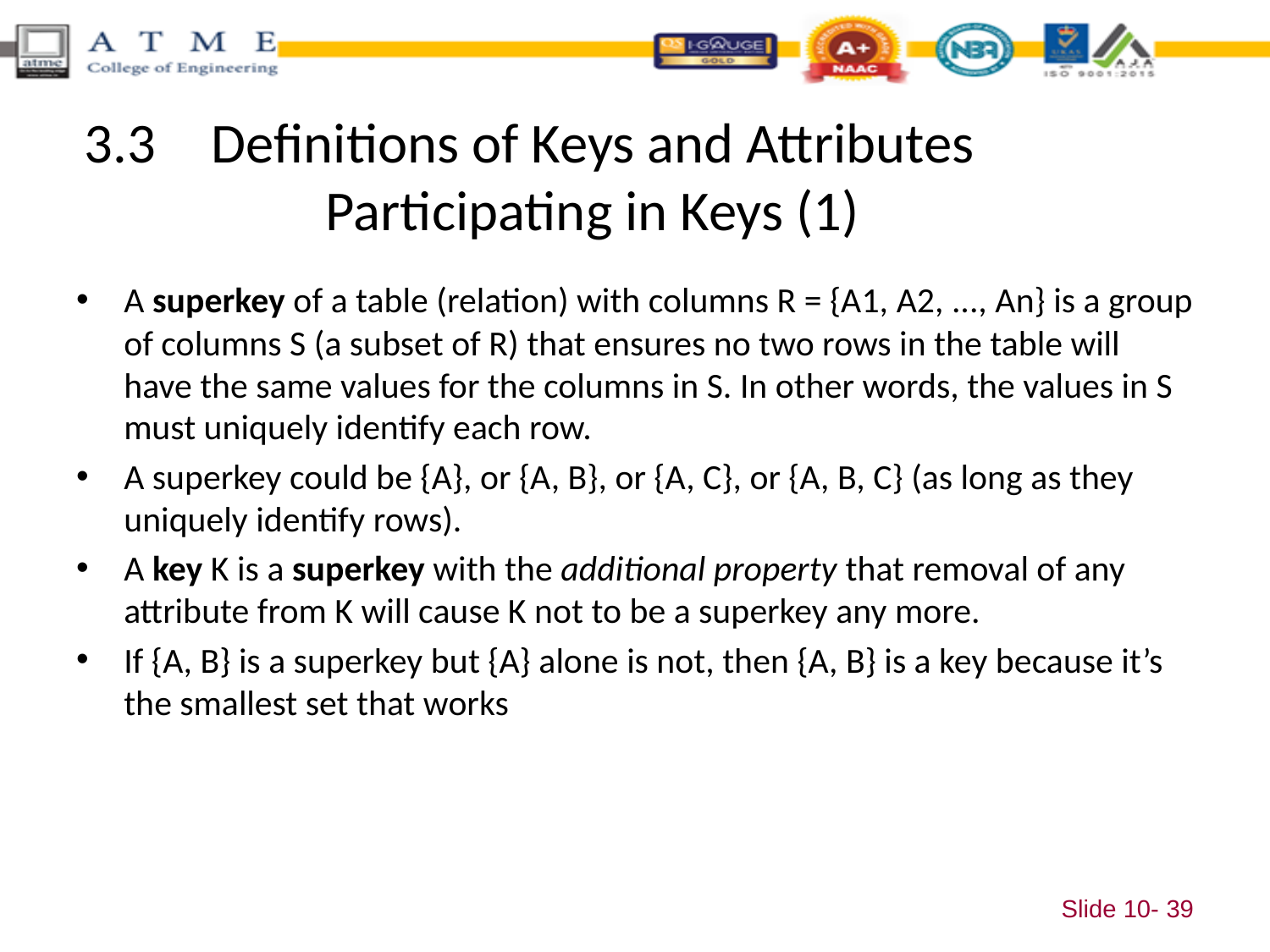

# 3.3	Definitions of Keys and Attributes 	Participating in Keys (1)

A superkey of a table (relation) with columns R = {A1, A2, ..., An} is a group of columns S (a subset of R) that ensures no two rows in the table will have the same values for the columns in S. In other words, the values in S must uniquely identify each row.
A superkey could be {A}, or {A, B}, or {A, C}, or {A, B, C} (as long as they uniquely identify rows).
A key K is a superkey with the additional property that removal of any attribute from K will cause K not to be a superkey any more.
If {A, B} is a superkey but {A} alone is not, then {A, B} is a key because it’s the smallest set that works

Slide 10- 39